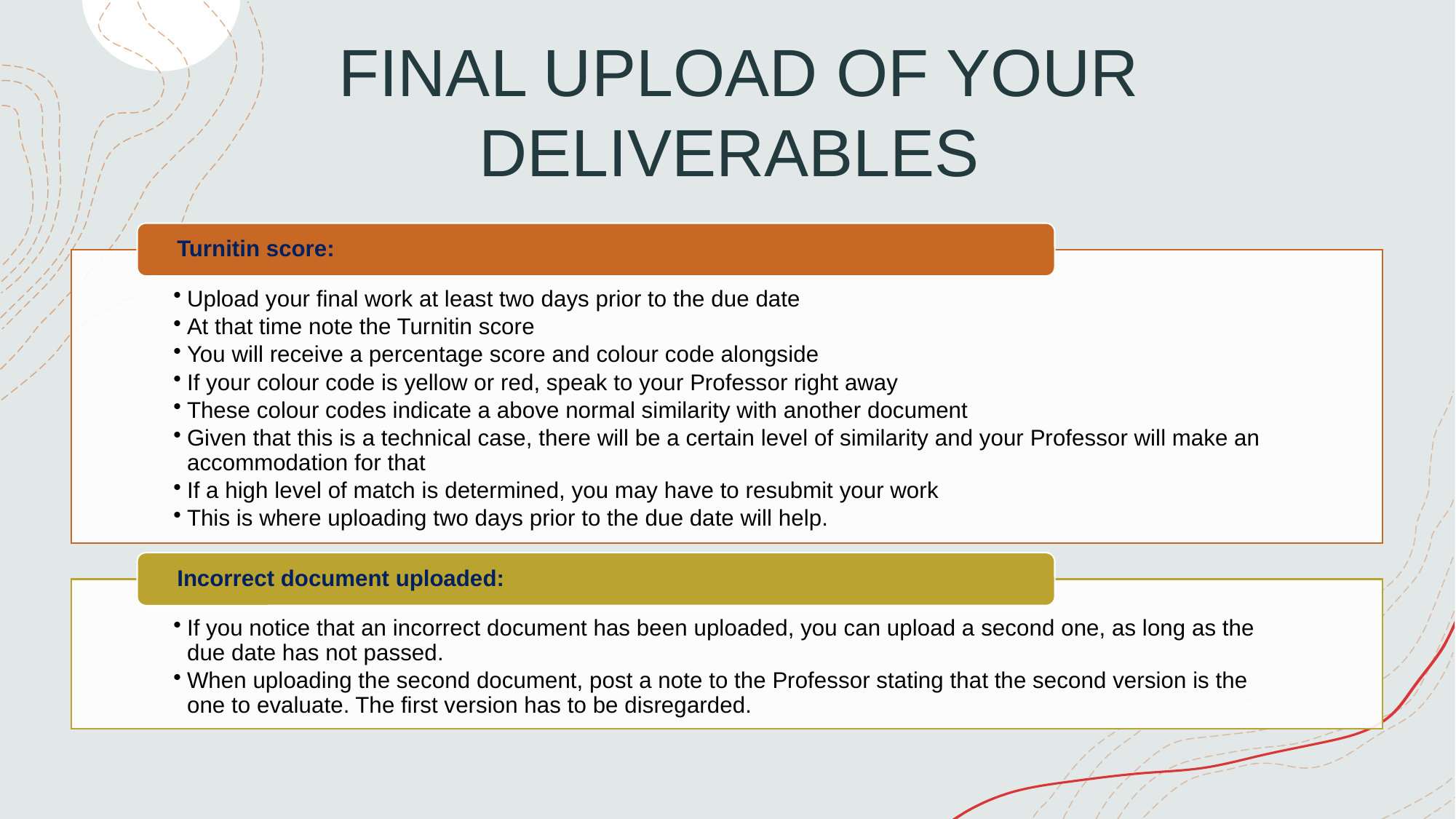

# FINAL UPLOAD OF YOUR DELIVERABLES
Upload your final work at least two days prior to the due date
At that time note the Turnitin score
You will receive a percentage score and colour code alongside
If your colour code is yellow or red, speak to your Professor right away
These colour codes indicate a above normal similarity with another document
Given that this is a technical case, there will be a certain level of similarity and your Professor will make an accommodation for that
If a high level of match is determined, you may have to resubmit your work
This is where uploading two days prior to the due date will help.
Turnitin score:
If you notice that an incorrect document has been uploaded, you can upload a second one, as long as the due date has not passed.
When uploading the second document, post a note to the Professor stating that the second version is the one to evaluate. The first version has to be disregarded.
Incorrect document uploaded: